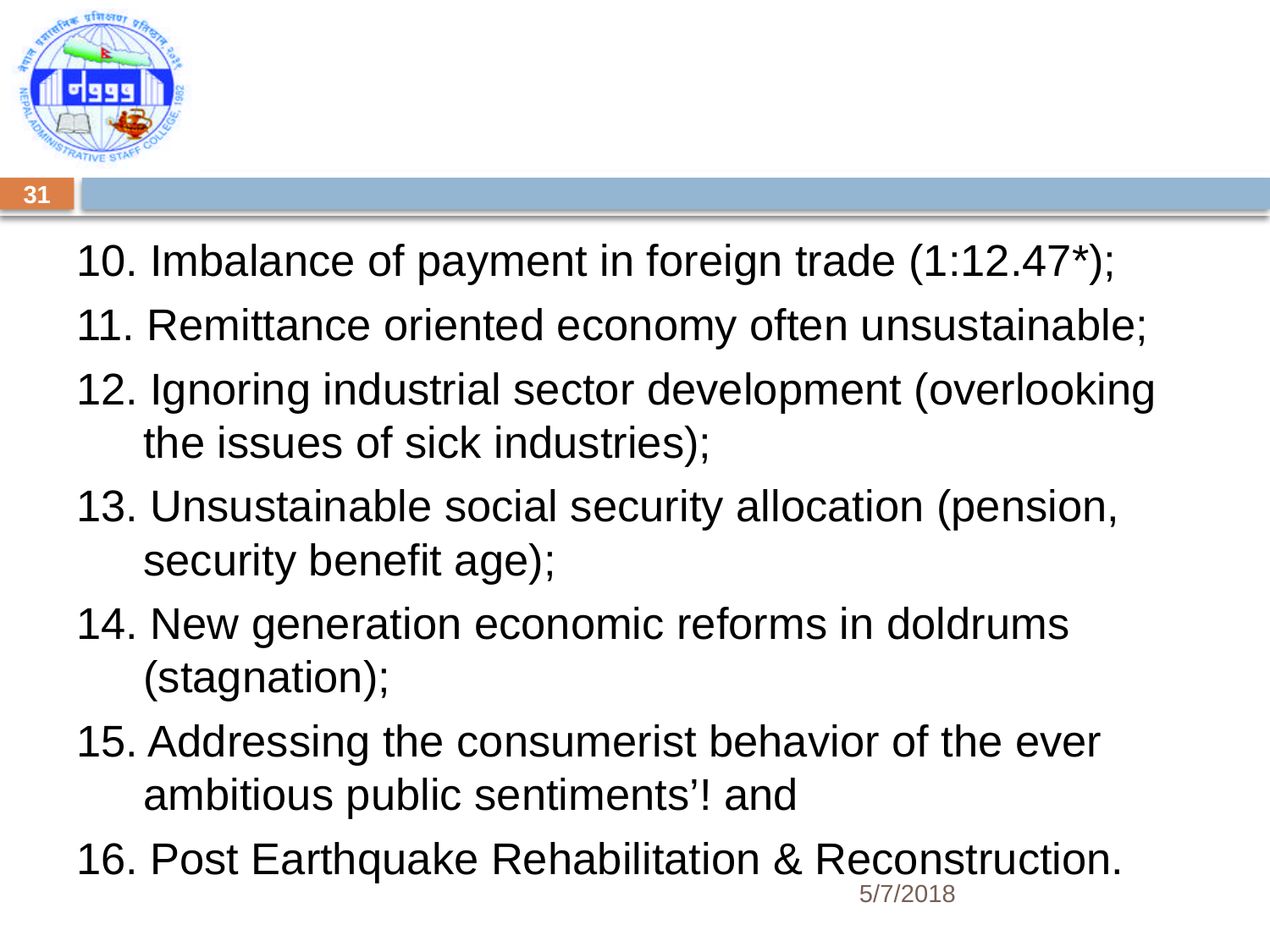

31
10. Imbalance of payment in foreign trade (1:12.47*);
11. Remittance oriented economy often unsustainable;
12. Ignoring industrial sector development (overlooking the issues of sick industries);
13. Unsustainable social security allocation (pension, security benefit age);
14. New generation economic reforms in doldrums (stagnation);
15. Addressing the consumerist behavior of the ever ambitious public sentiments’! and
16. Post Earthquake Rehabilitation & Reconstruction.

5/7/2018